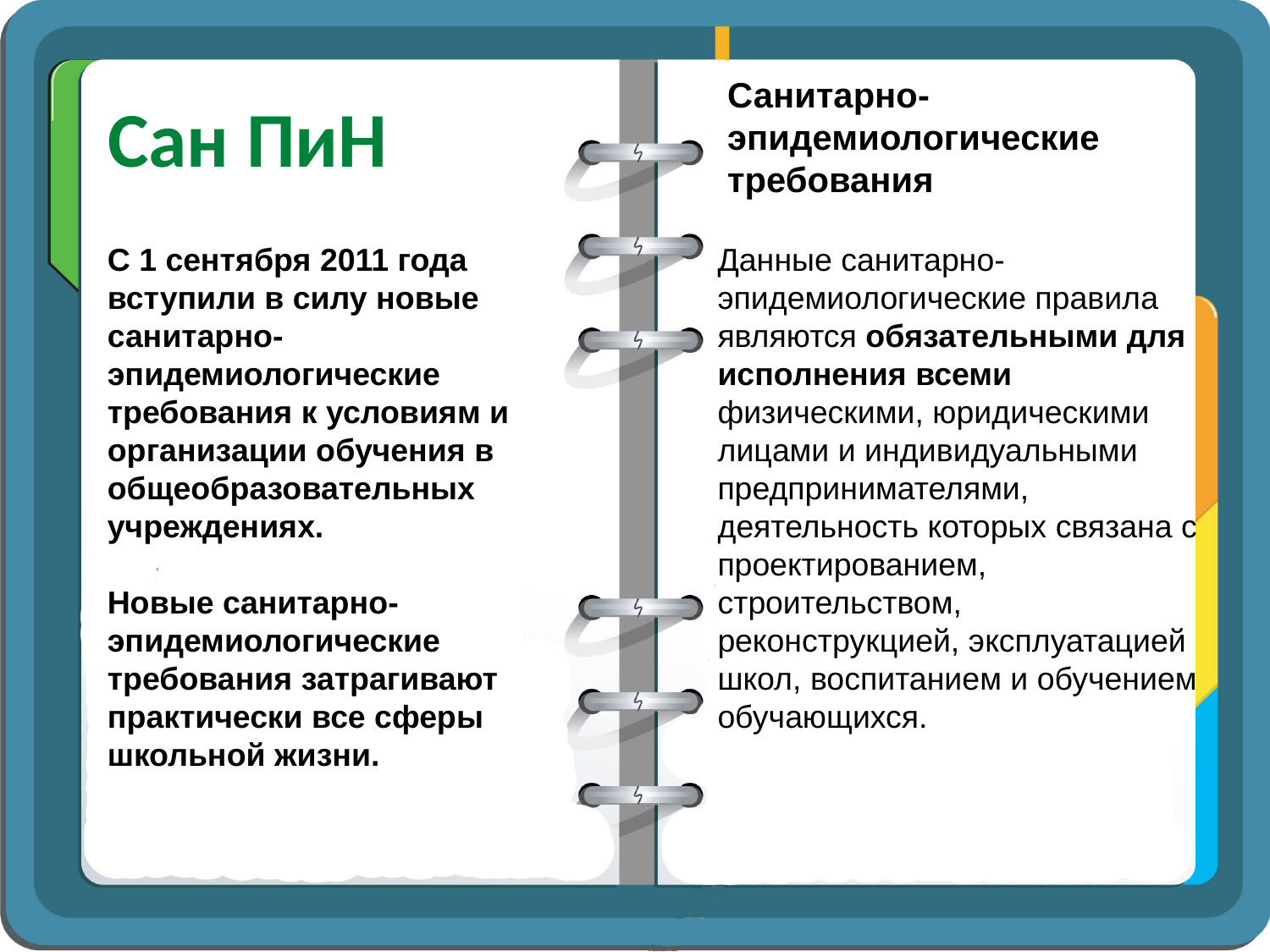

Санитарно-эпидемиологические требования
# Сан ПиН
С 1 сентября 2011 года вступили в силу новые санитарно-эпидемиологические требования к условиям и организации обучения в общеобразовательных учреждениях.
Новые санитарно-эпидемиологические требования затрагивают практически все сферы школьной жизни.
Данные санитарно-эпидемиологические правила являются обязательными для исполнения всеми физическими, юридическими лицами и индивидуальными предпринимателями, деятельность которых связана с проектированием, строительством, реконструкцией, эксплуатацией школ, воспитанием и обучением обучающихся.